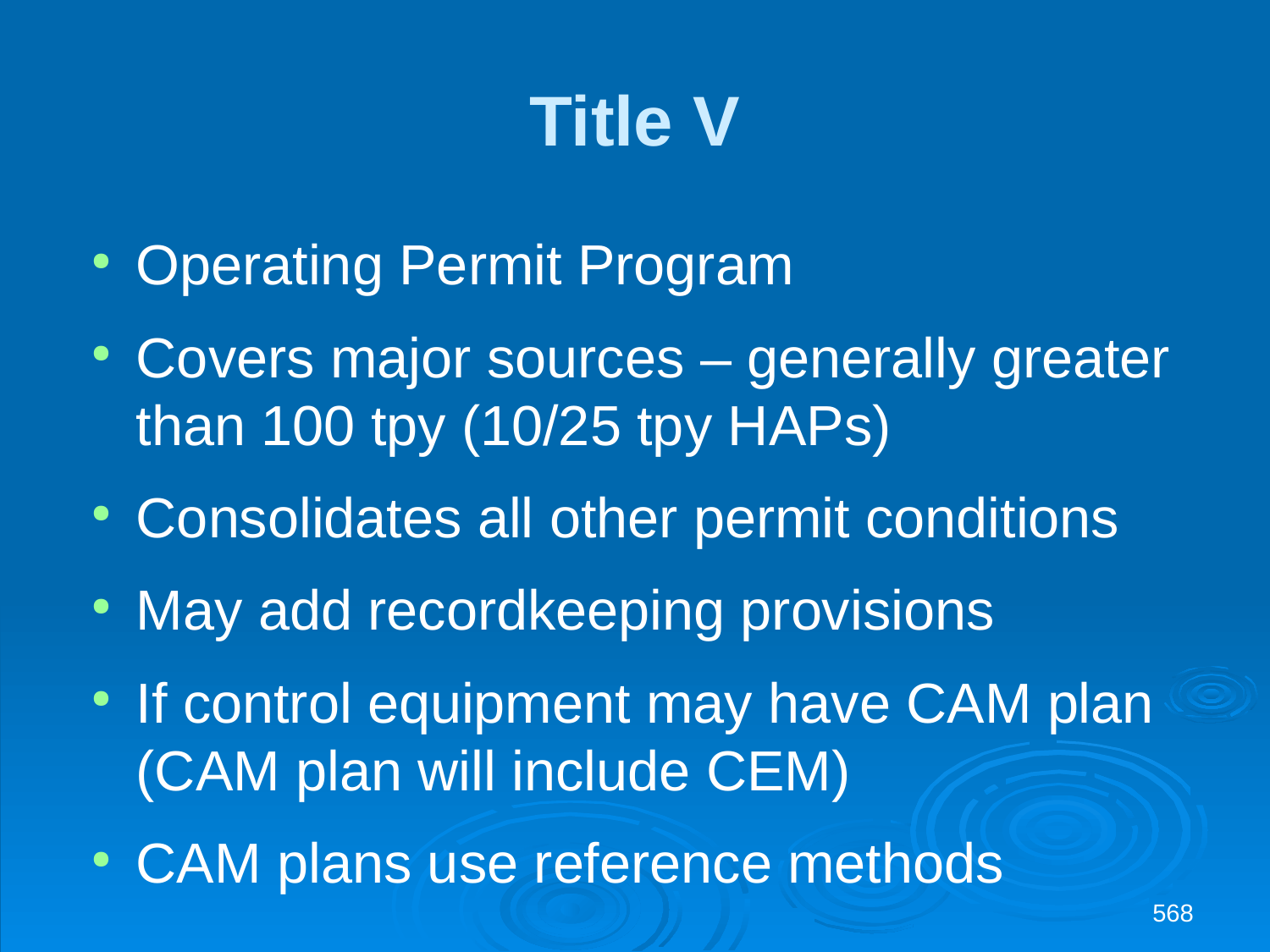

Title V
Operating Permit Program
Covers major sources – generally greater than 100 tpy (10/25 tpy HAPs)
Consolidates all other permit conditions
May add recordkeeping provisions
If control equipment may have CAM plan (CAM plan will include CEM)
CAM plans use reference methods
568